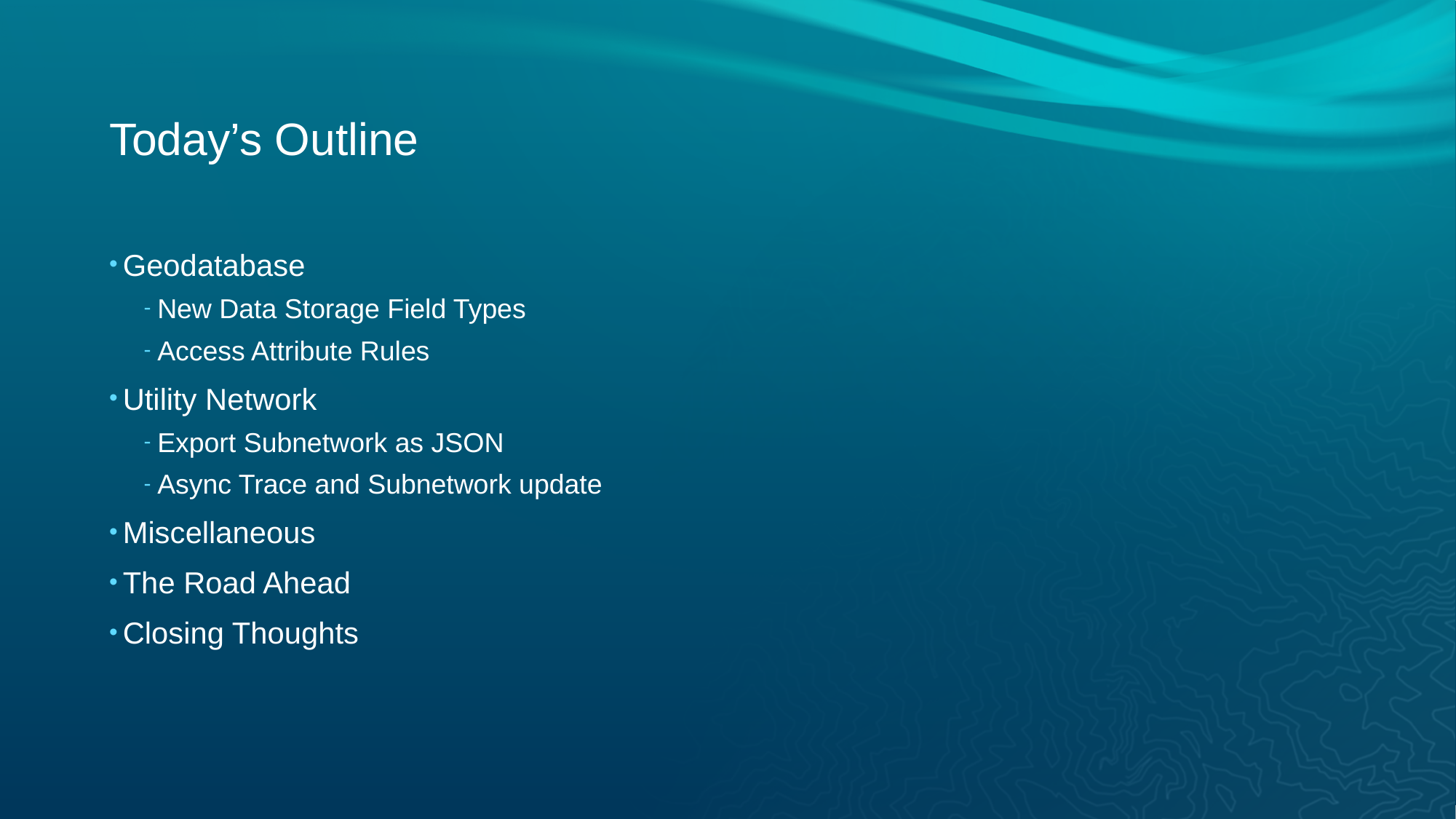

# Today’s Outline
Geodatabase
New Data Storage Field Types
Access Attribute Rules
Utility Network
Export Subnetwork as JSON
Async Trace and Subnetwork update
Miscellaneous
The Road Ahead
Closing Thoughts